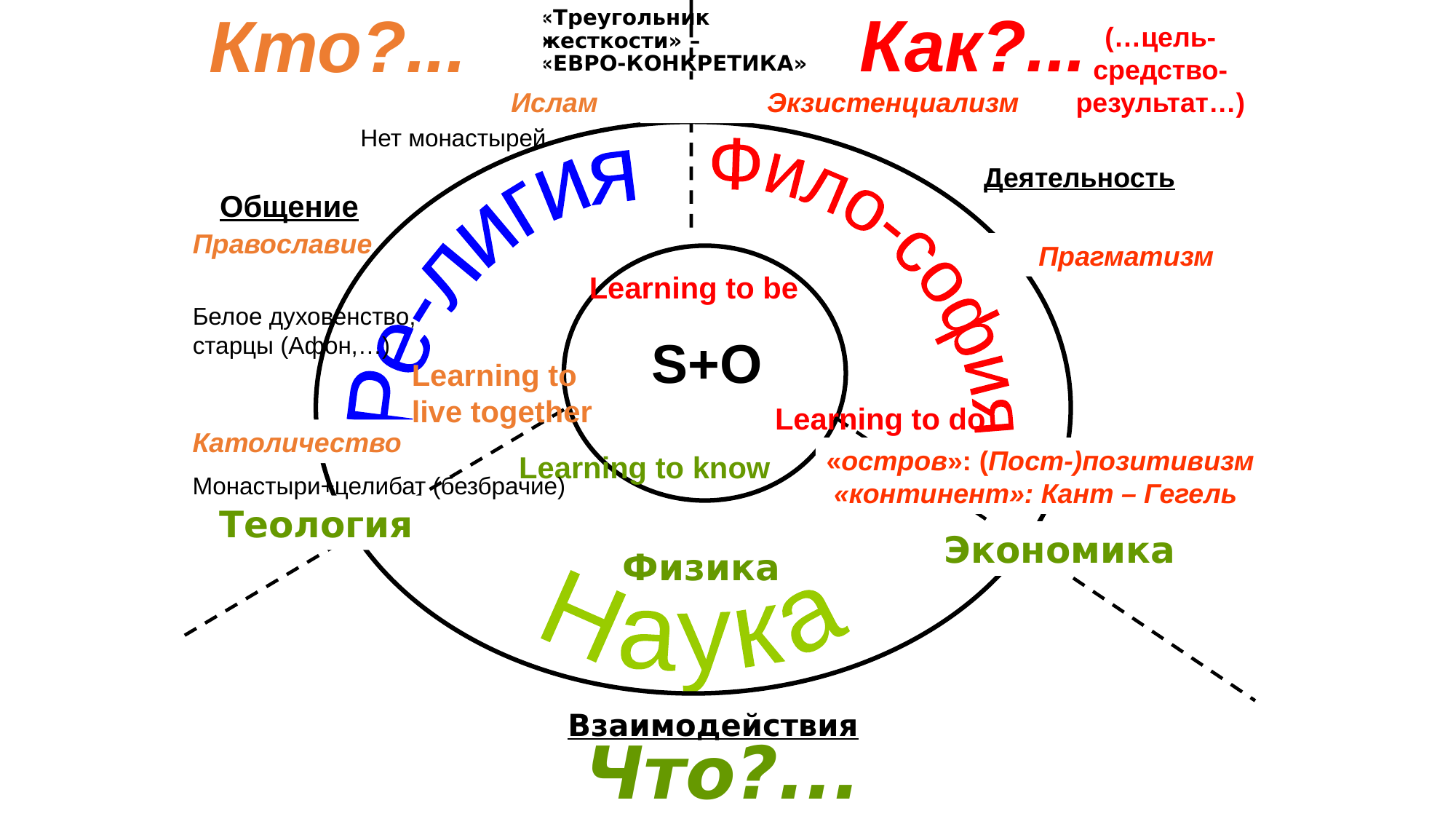

Кто?...

«Треугольник жесткости» –
«ЕВРО-КОНКРЕТИКА»
Как?...
(…цель-средство-результат…)
Ислам
Православие
Католичество
Экзистенциализм
Прагматизм
«остров»: (Пост-)позитивизм
 «континент»: Кант – Гегель
Нет монастырей

Фило-софия
Ре-лигия
Наука
Деятельность
Общение

Learning to be
Learning to live together
Learning to do
Learning to know
Белое духовенство,
старцы (Афон,…)
S+O

Монастыри+целибат (безбрачие)
Теология
Экономика
Физика
Взаимодействия
Что?...